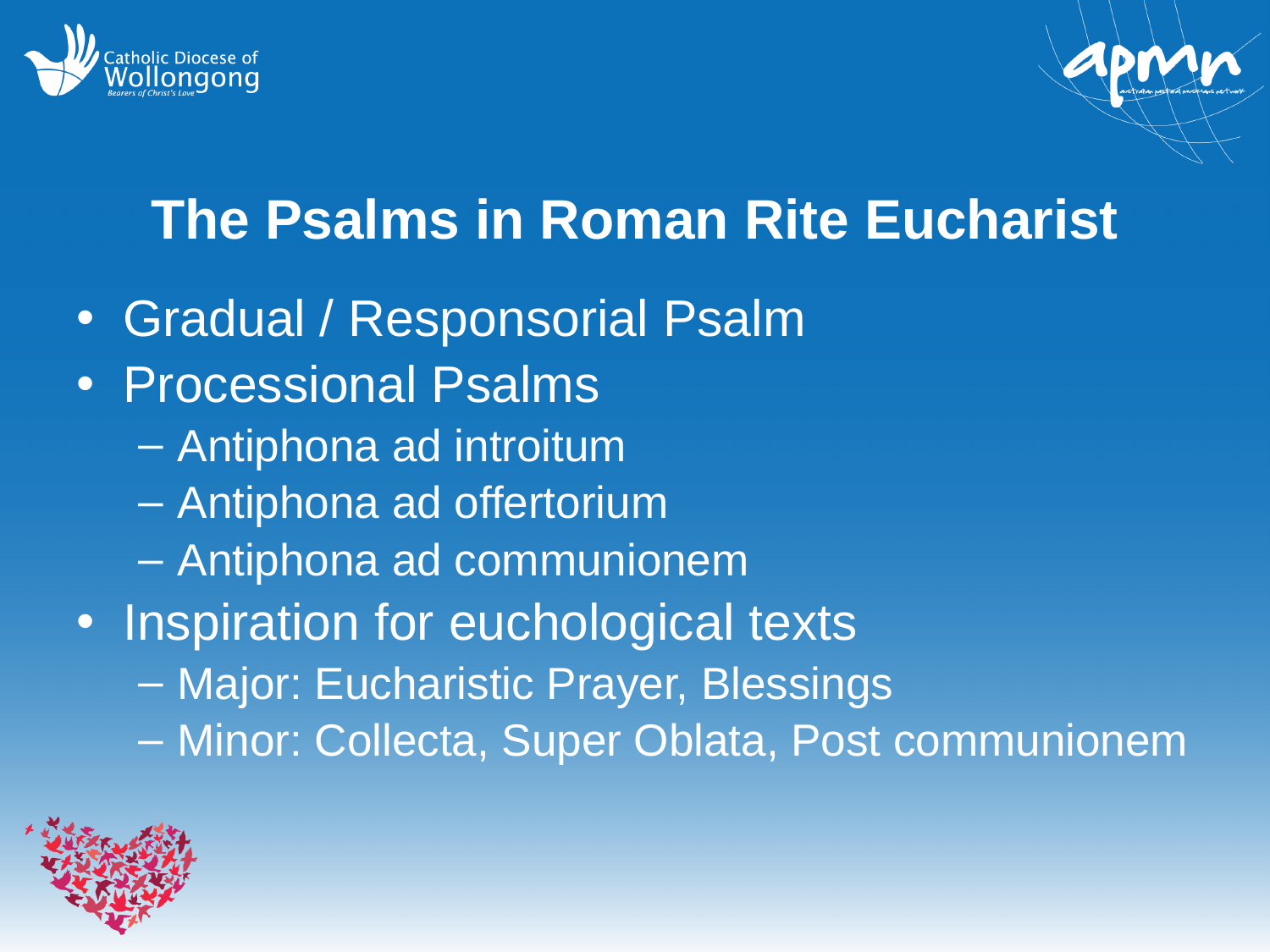

# The Psalms in Roman Rite Eucharist
Gradual / Responsorial Psalm
Processional Psalms
Antiphona ad introitum
Antiphona ad offertorium
Antiphona ad communionem
Inspiration for euchological texts
Major: Eucharistic Prayer, Blessings
Minor: Collecta, Super Oblata, Post communionem